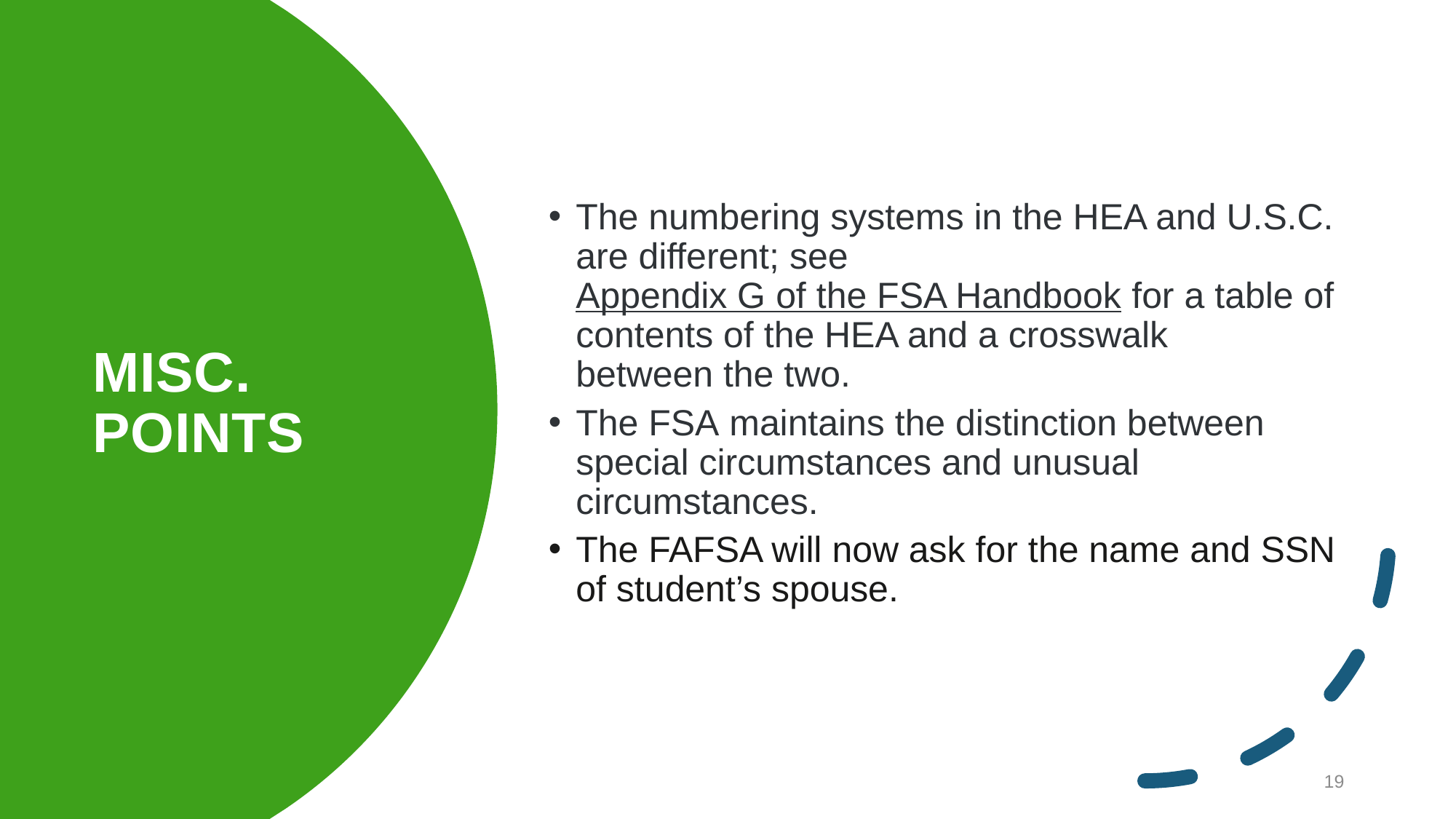

The numbering systems in the HEA and U.S.C. are different; see Appendix G of the FSA Handbook for a table of contents of the HEA and a crosswalk between the two.
The FSA maintains the distinction between special circumstances and unusual circumstances.
The FAFSA will now ask for the name and SSN of student’s spouse.
# Misc. points

19